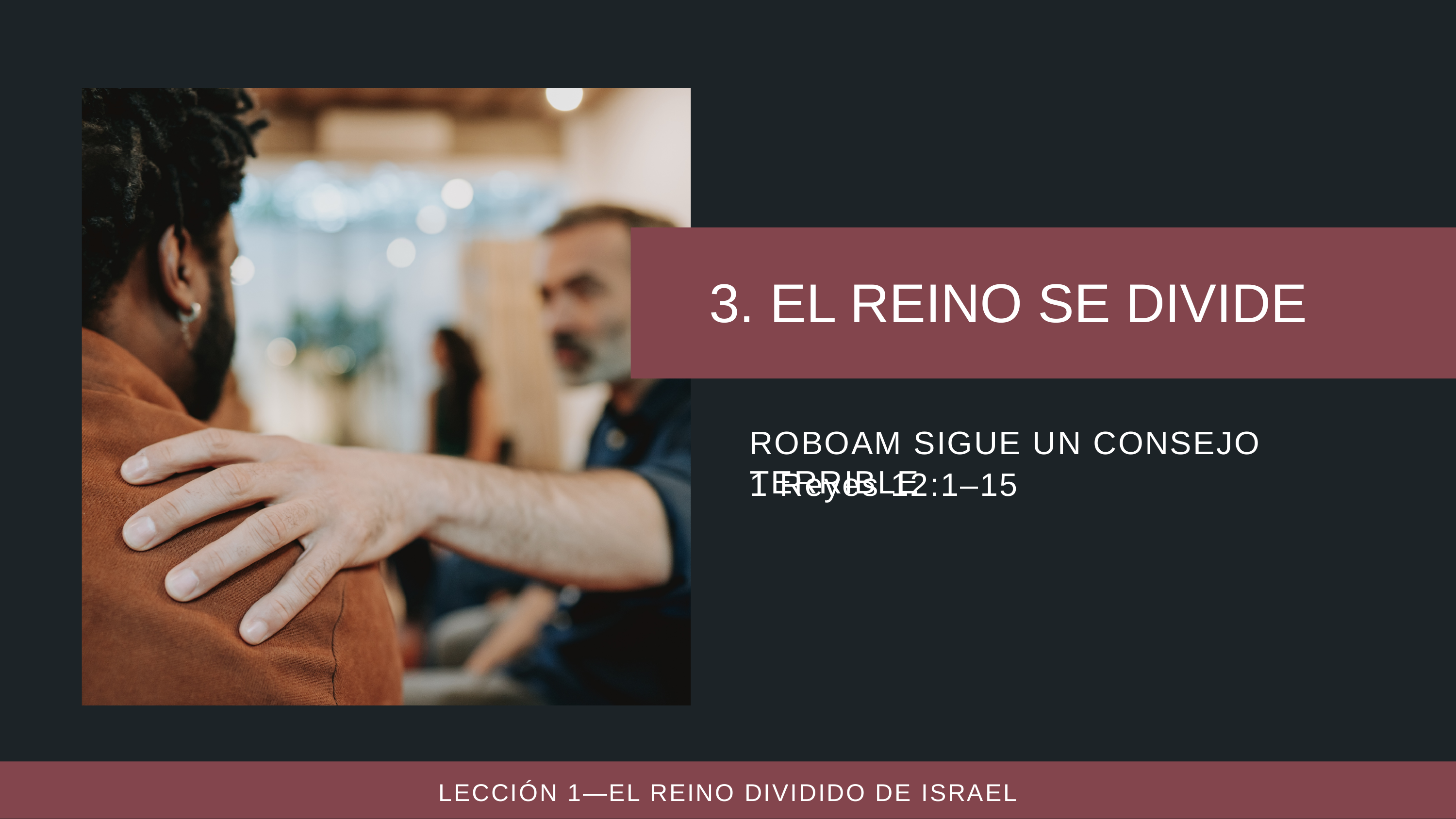

ROBOAM SIGUE UN CONSEJO TERRIBLE
1 Reyes 12:1–15